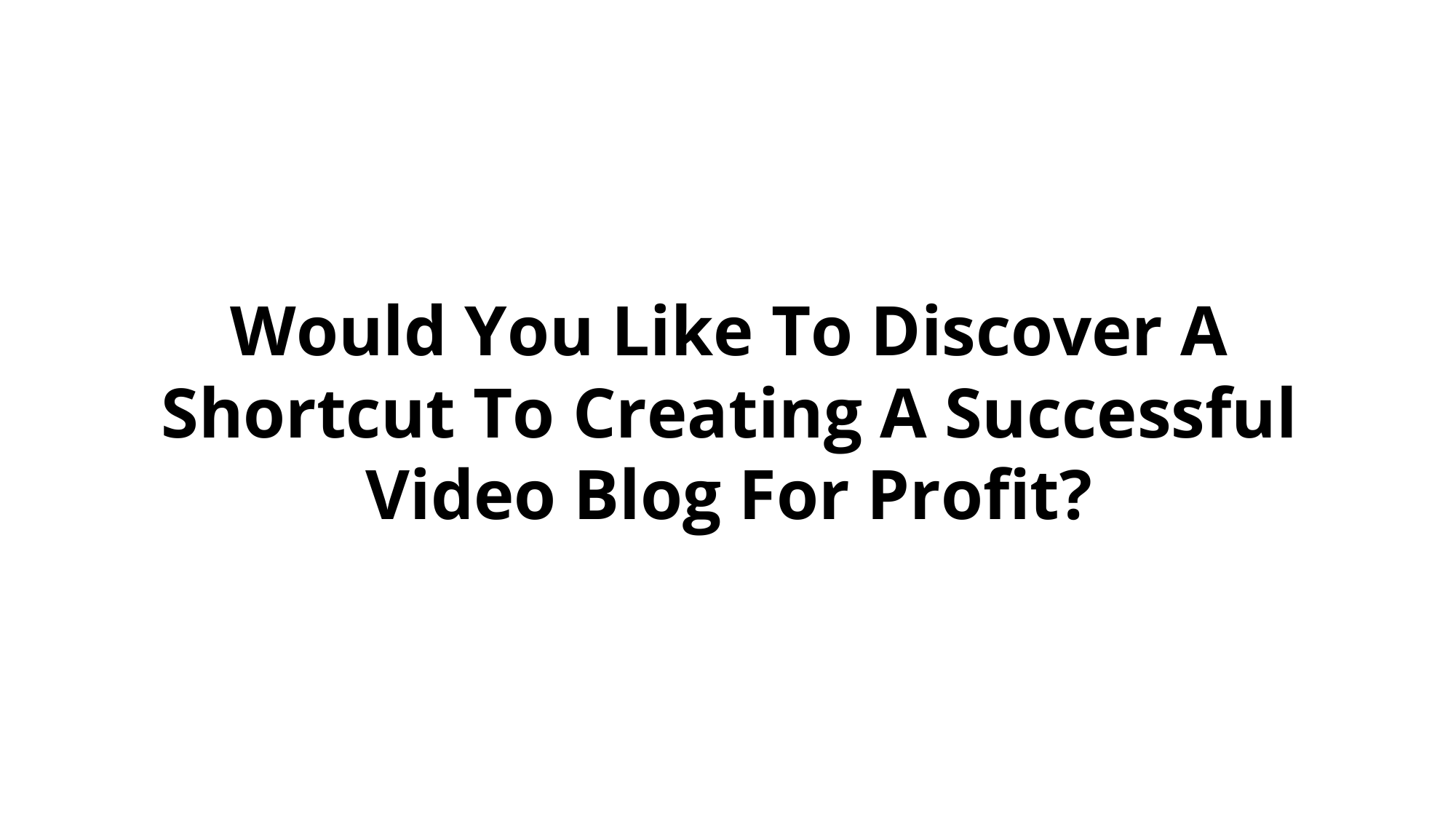

Would You Like To Discover A Shortcut To Creating A Successful Video Blog For Profit?